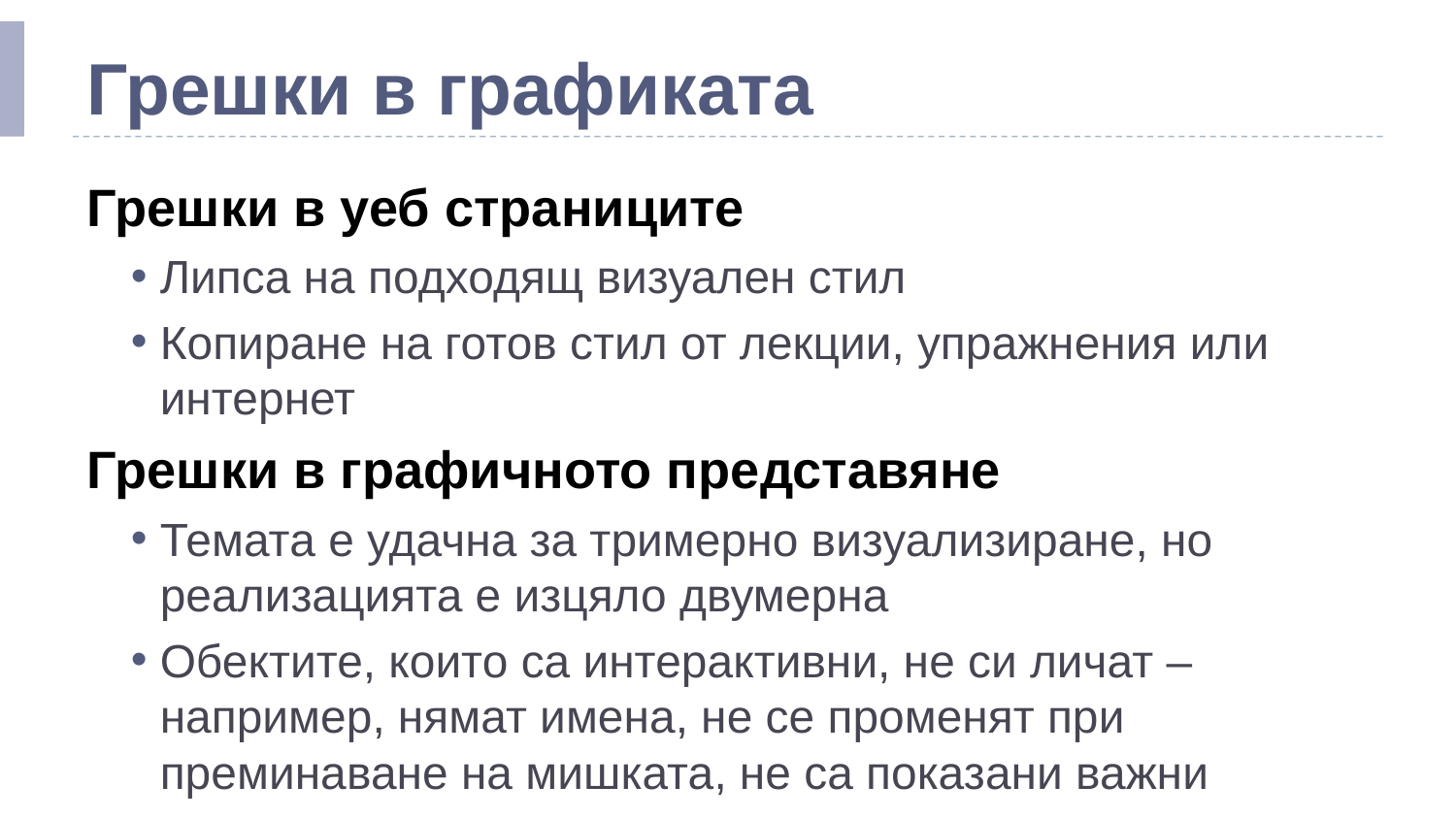

# Грешки в графиката
Грешки в уеб страниците
Липса на подходящ визуален стил
Копиране на готов стил от лекции, упражнения или интернет
Грешки в графичното представяне
Темата е удачна за тримерно визуализиране, но реализацията е изцяло двумерна
Обектите, които са интерактивни, не си личат – например, нямат имена, не се променят при преминаване на мишката, не са показани важни характеристики